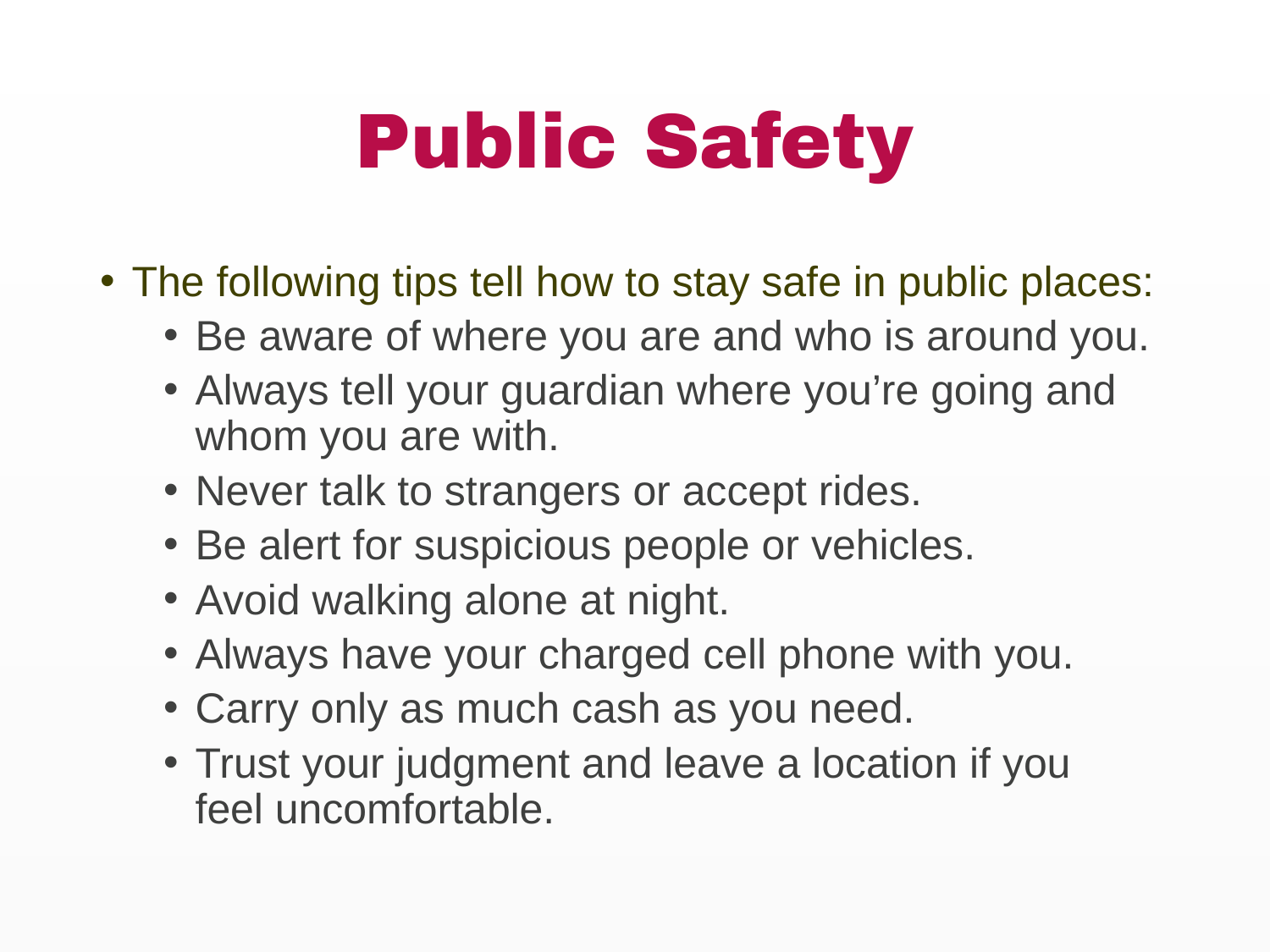

# Public Safety
The following tips tell how to stay safe in public places:
Be aware of where you are and who is around you.
Always tell your guardian where you’re going and whom you are with.
Never talk to strangers or accept rides.
Be alert for suspicious people or vehicles.
Avoid walking alone at night.
Always have your charged cell phone with you.
Carry only as much cash as you need.
Trust your judgment and leave a location if you feel uncomfortable.